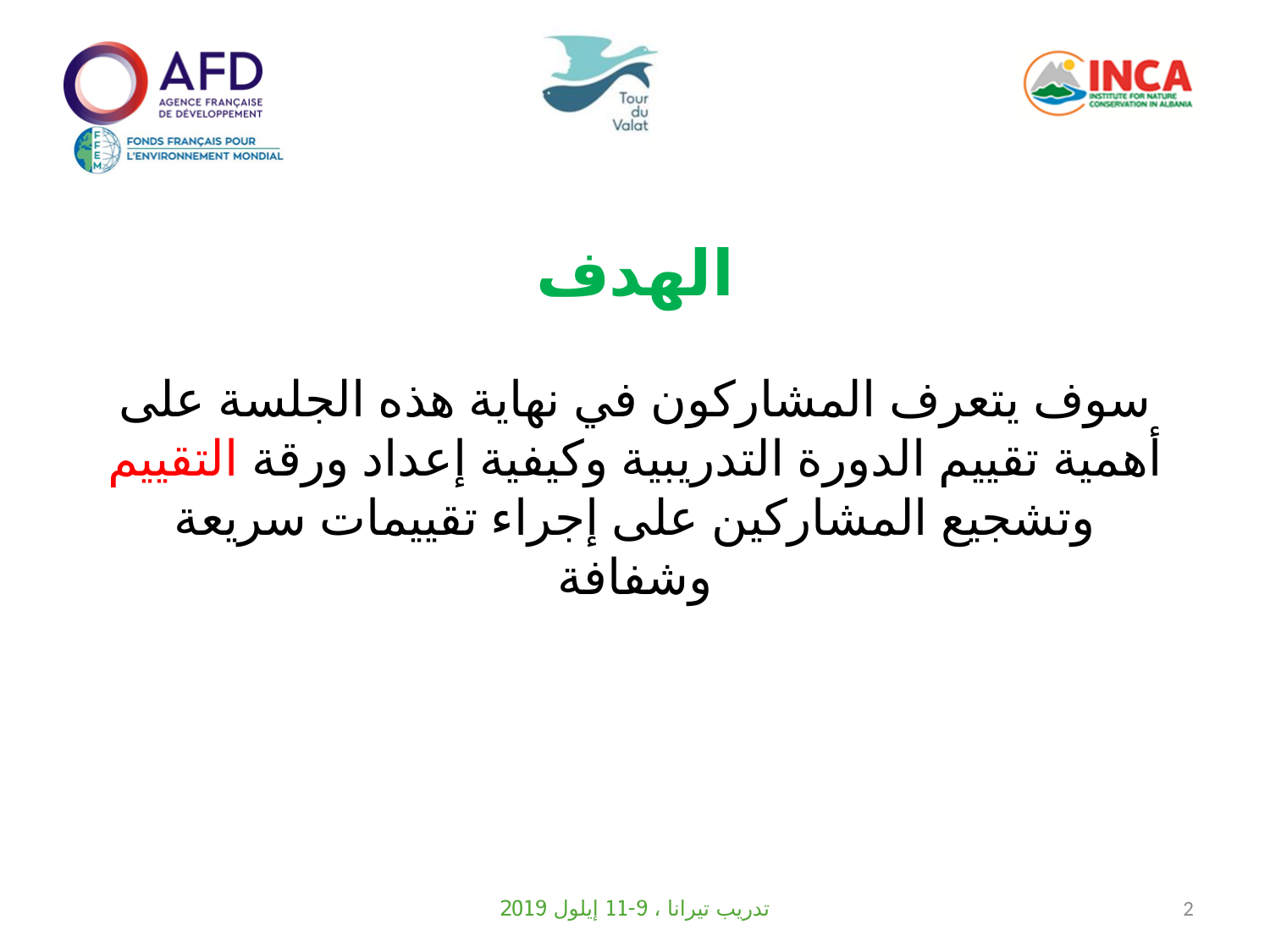

الهدف

سوف يتعرف المشاركون في نهاية هذه الجلسة على أهمية تقييم الدورة التدريبية وكيفية إعداد ورقة التقييم وتشجيع المشاركين على إجراء تقييمات سريعة وشفافة

تدريب تيرانا ، 9-11 إيلول 2019
2